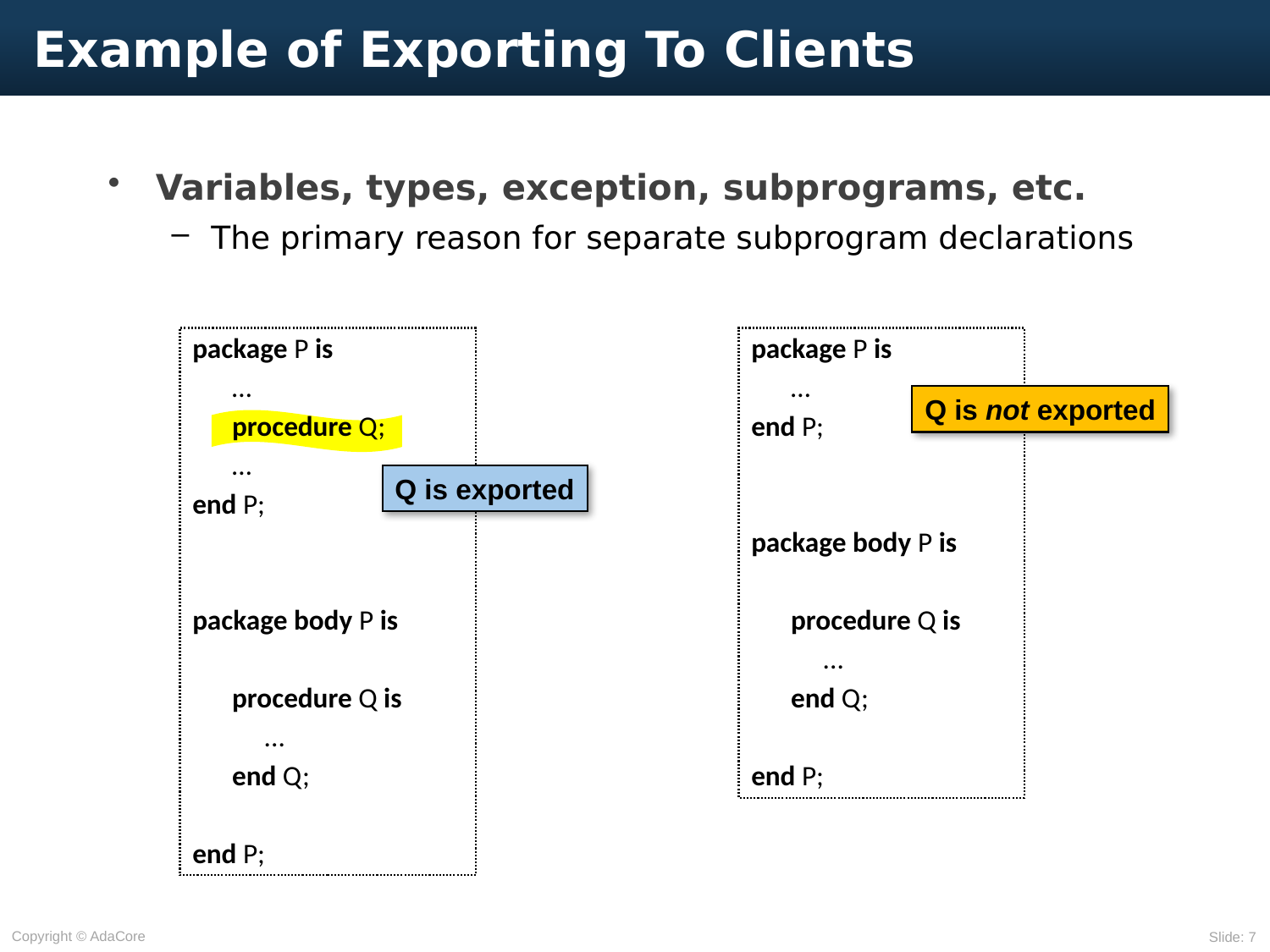

# Example of Exporting To Clients
Variables, types, exception, subprograms, etc.
The primary reason for separate subprogram declarations
package P is
	…
	procedure Q;
	…
end P;

package body P is

	procedure Q is
		...
	end Q;

end P;

Q is exported
package P is
	…
end P;

package body P is

	procedure Q is
		...
	end Q;

end P;
Q is not exported